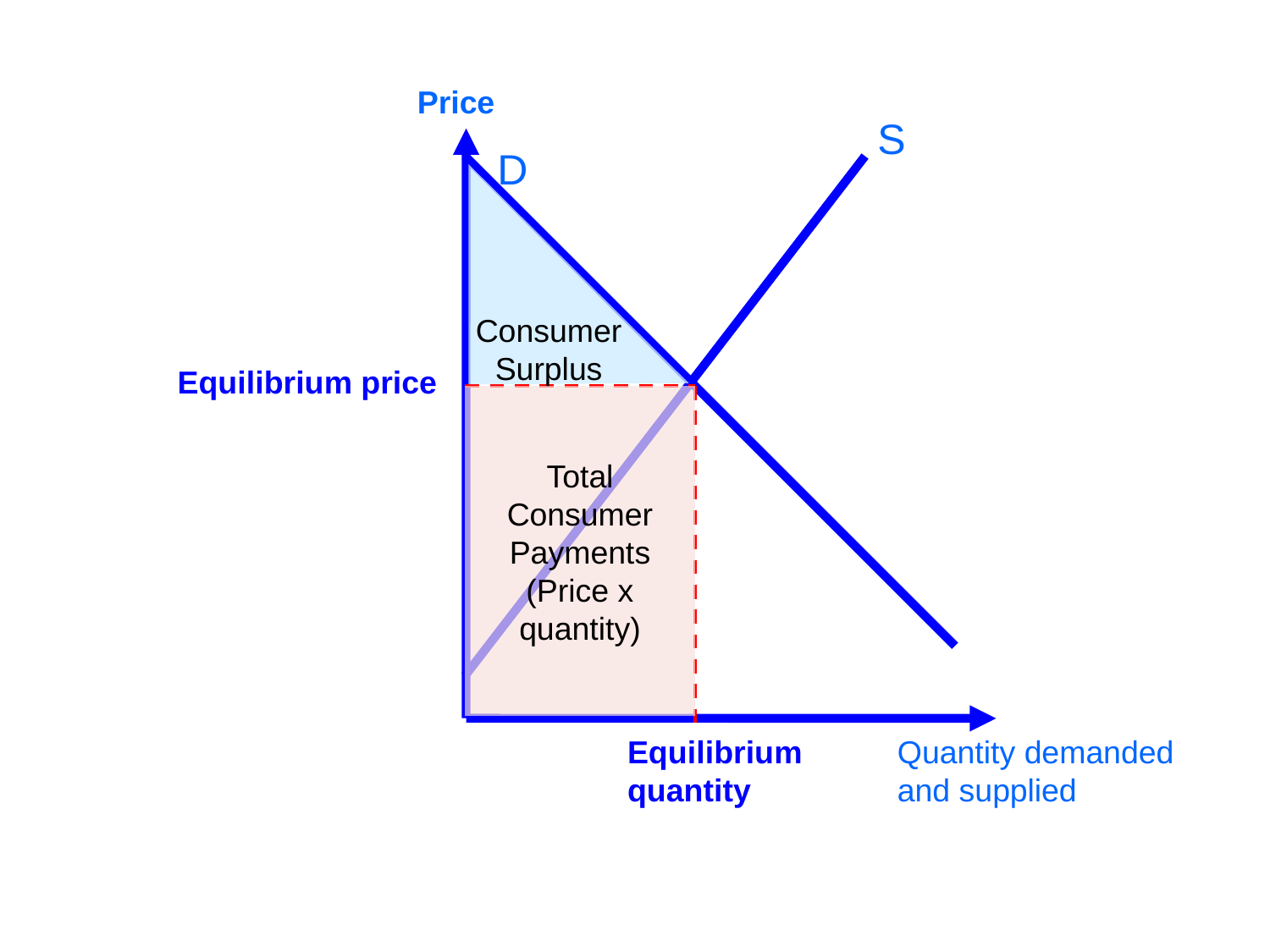

Price
S

D

Consumer Surplus
Equilibrium price
Total Consumer Payments (Price x quantity)

Equilibrium quantity
Quantity demanded and supplied